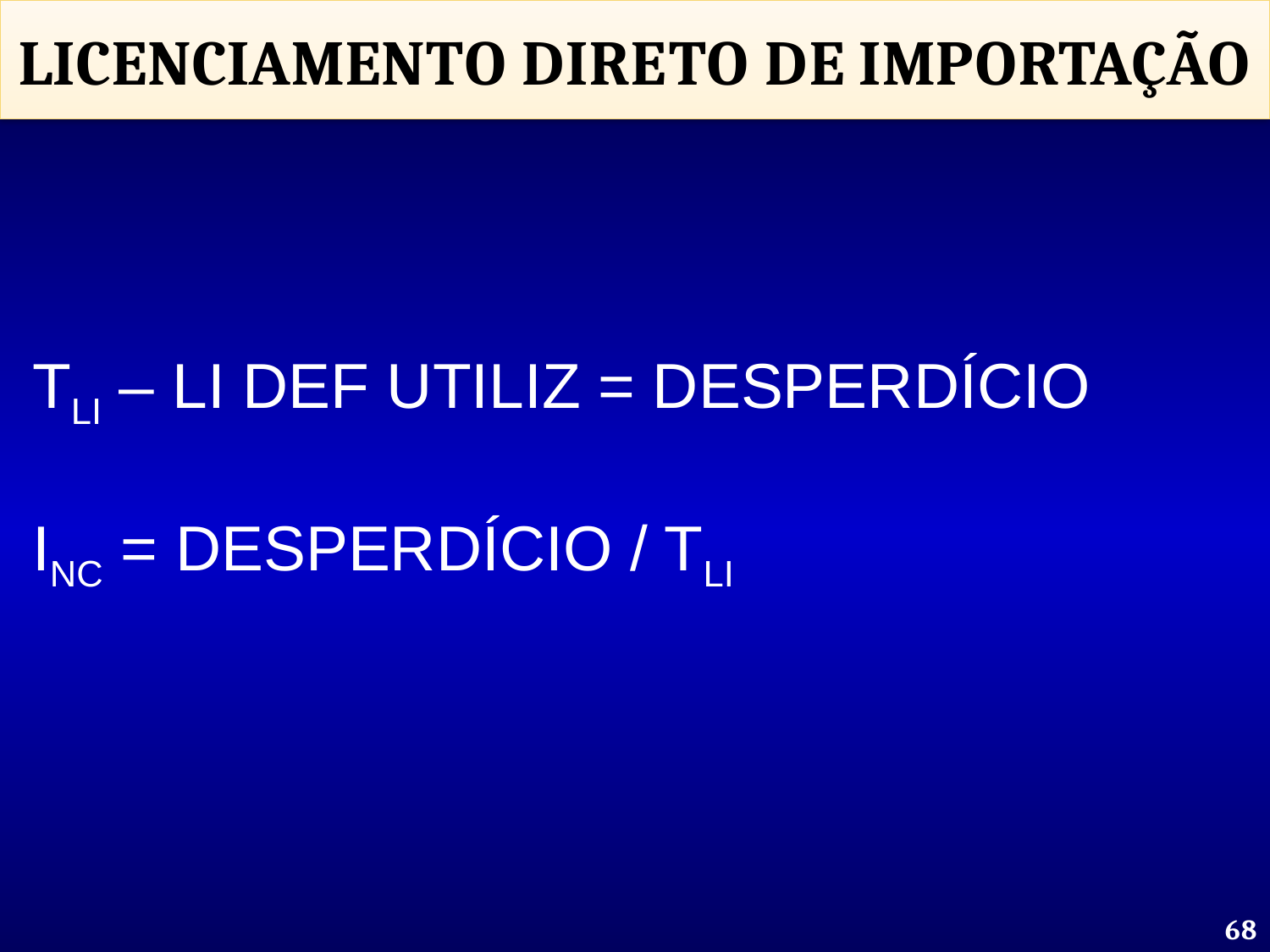

LICENCIAMENTO DIRETO DE IMPORTAÇÃO
TLI – LI DEF UTILIZ = DESPERDÍCIO

INC = DESPERDÍCIO / TLI